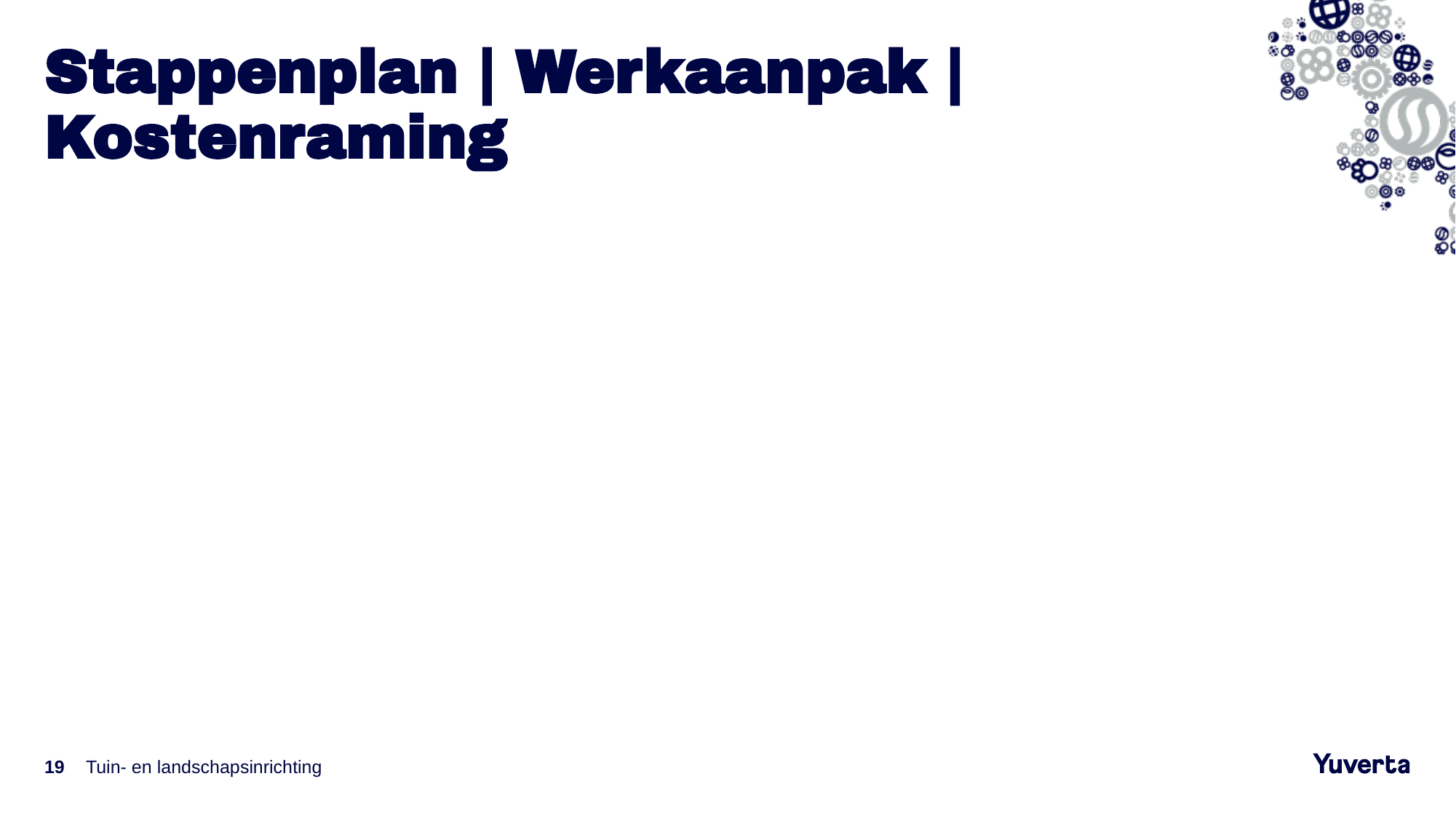

# Stappenplan | Werkaanpak | Kostenraming

19
Tuin- en landschapsinrichting
5-4-2022